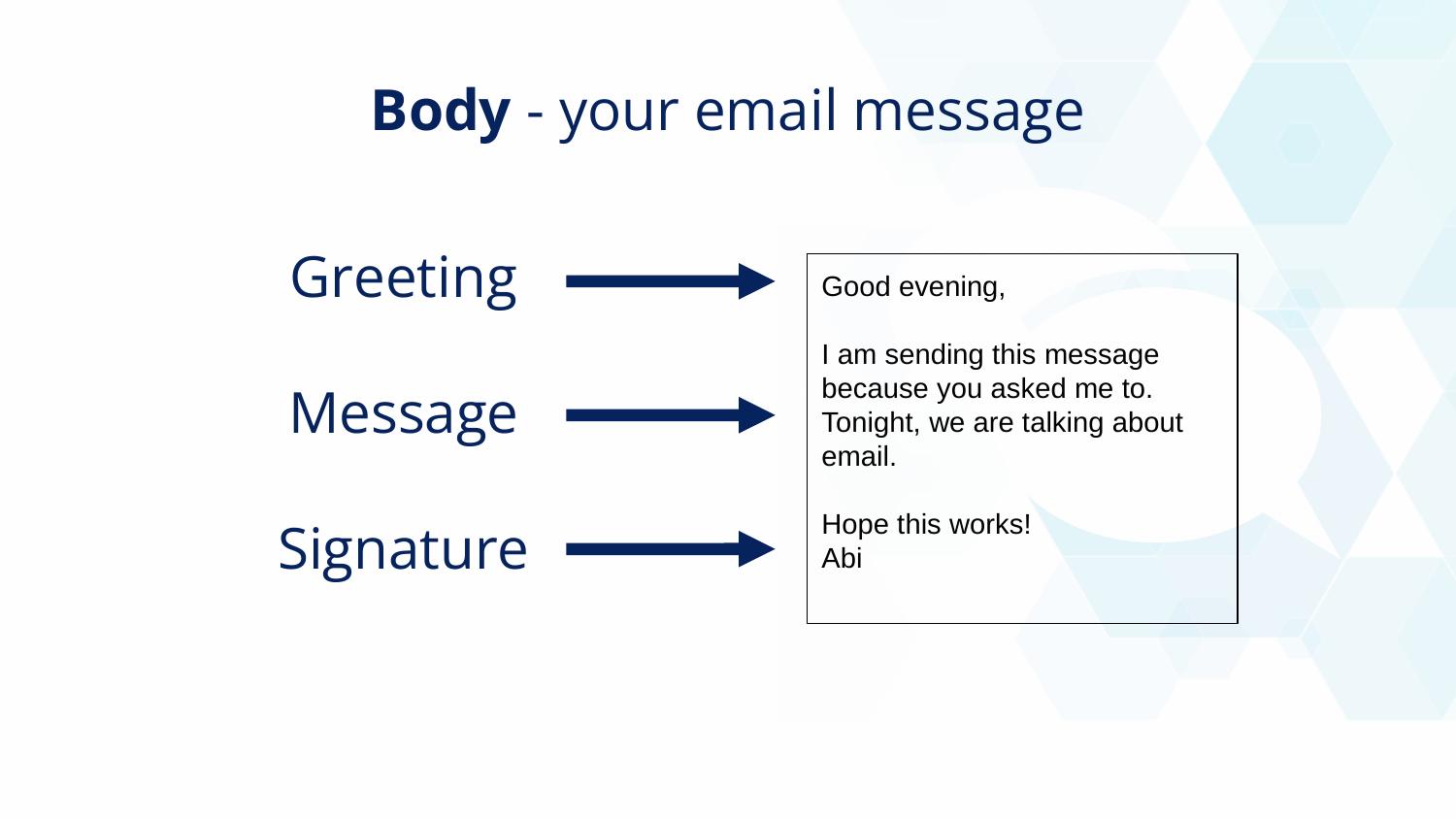

Body - your email message
Greeting

Message

Signature
Good evening,

I am sending this message because you asked me to. Tonight, we are talking about email.

Hope this works!
Abi